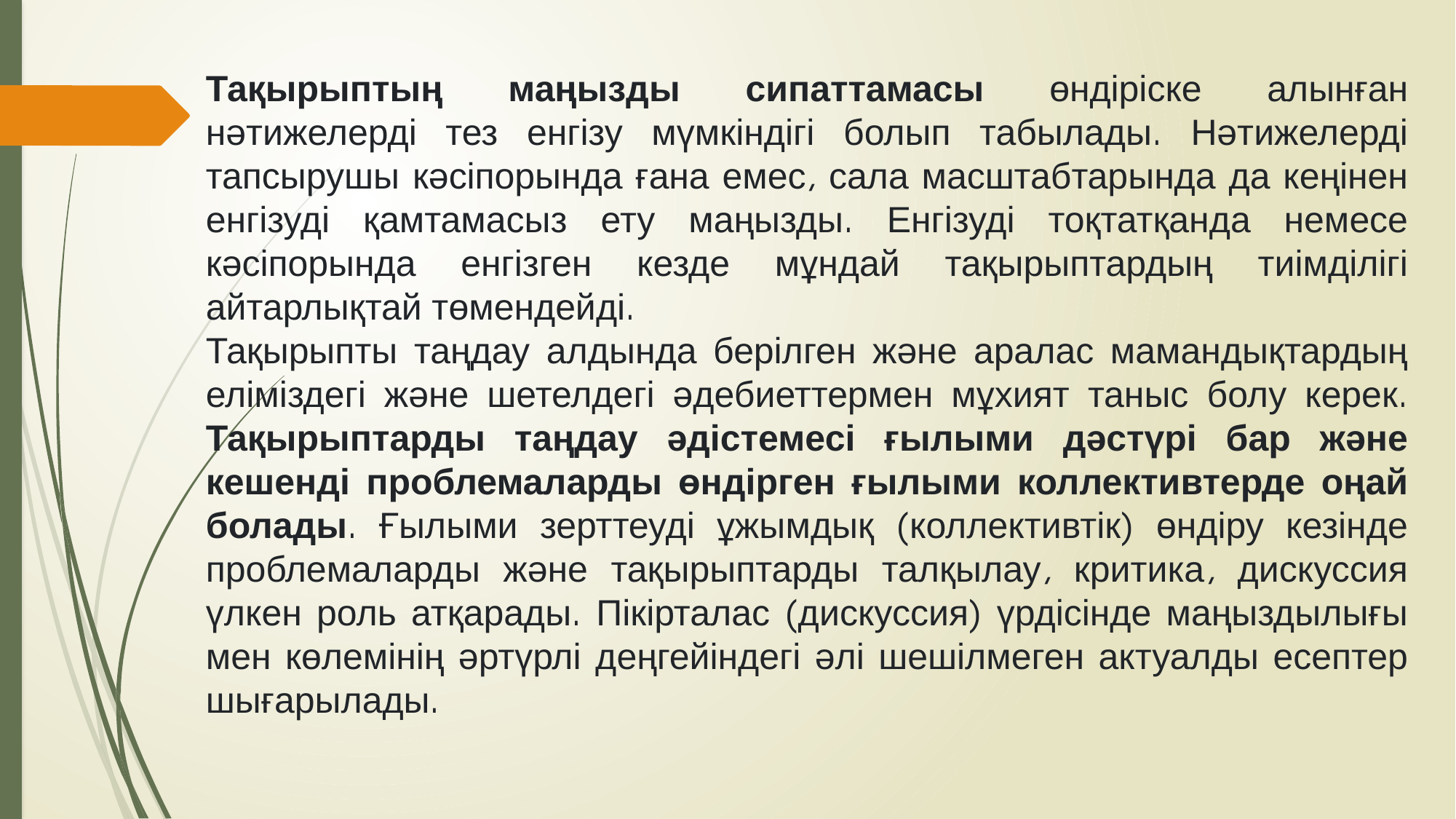

Тақырыптың маңызды сипаттамасы өндіріске алынған нәтижелерді тез енгізу мүмкіндігі болып табылады. Нәтижелерді тапсырушы кәсіпорында ғана емес, сала масштабтарында да кеңінен енгізуді қамтамасыз ету маңызды. Енгізуді тоқтатқанда немесе кәсіпорында енгізген кезде мұндай тақырыптардың тиімділігі айтарлықтай төмендейді.
Тақырыпты таңдау алдында берілген және аралас мамандықтардың еліміздегі және шетелдегі әдебиеттермен мұхият таныс болу керек. Тақырыптарды таңдау әдістемесі ғылыми дәстүрі бар және кешенді проблемаларды өндірген ғылыми коллективтерде оңай болады. Ғылыми зерттеуді ұжымдық (коллективтік) өндіру кезінде проблемаларды және тақырыптарды талқылау, критика, дискуссия үлкен роль атқарады. Пікірталас (дискуссия) үрдісінде маңыздылығы мен көлемінің әртүрлі деңгейіндегі әлі шешілмеген актуалды есептер шығарылады.